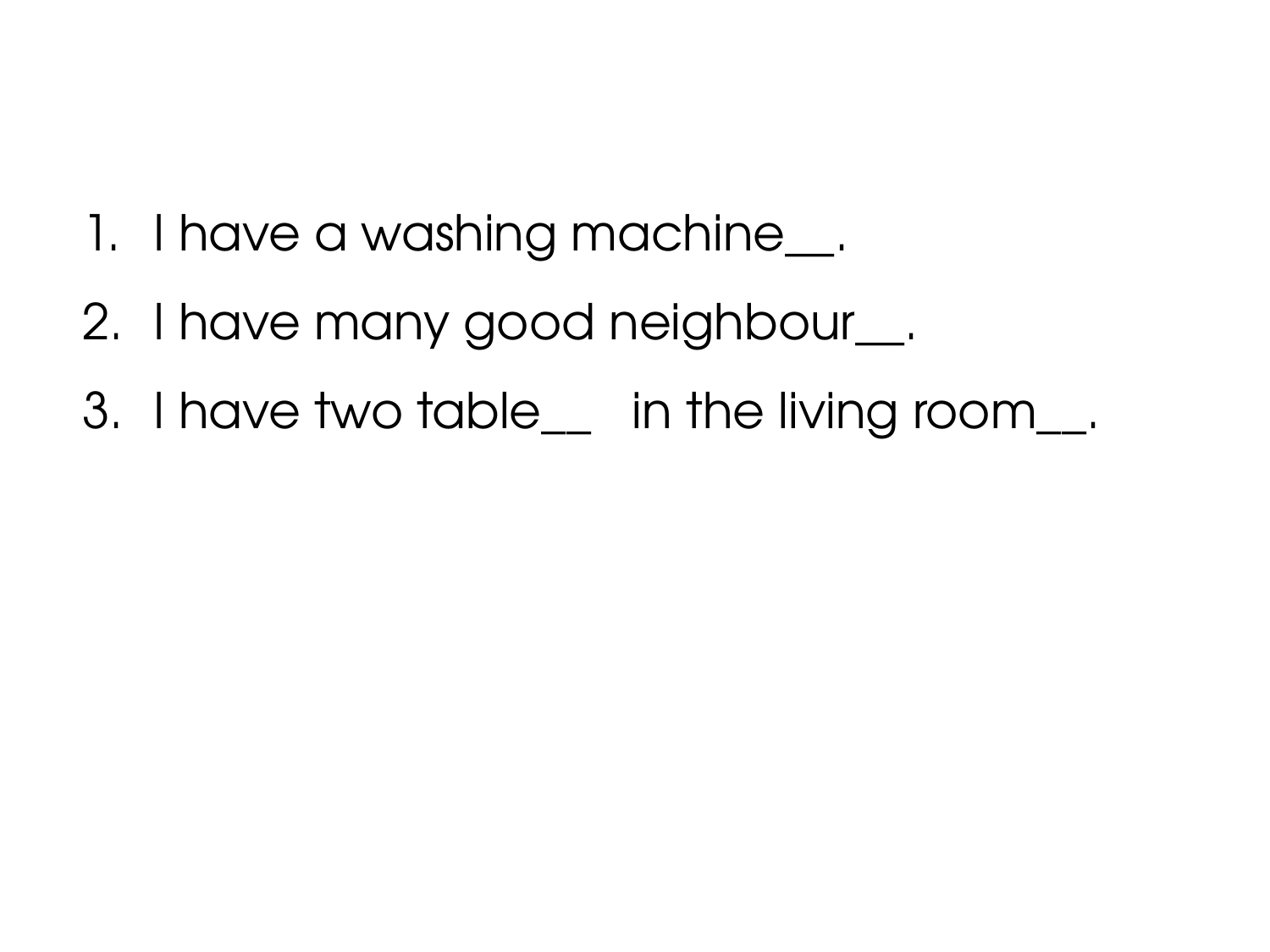

I have a washing machine__.
I have many good neighbour__.
I have two table__   in the living room__.